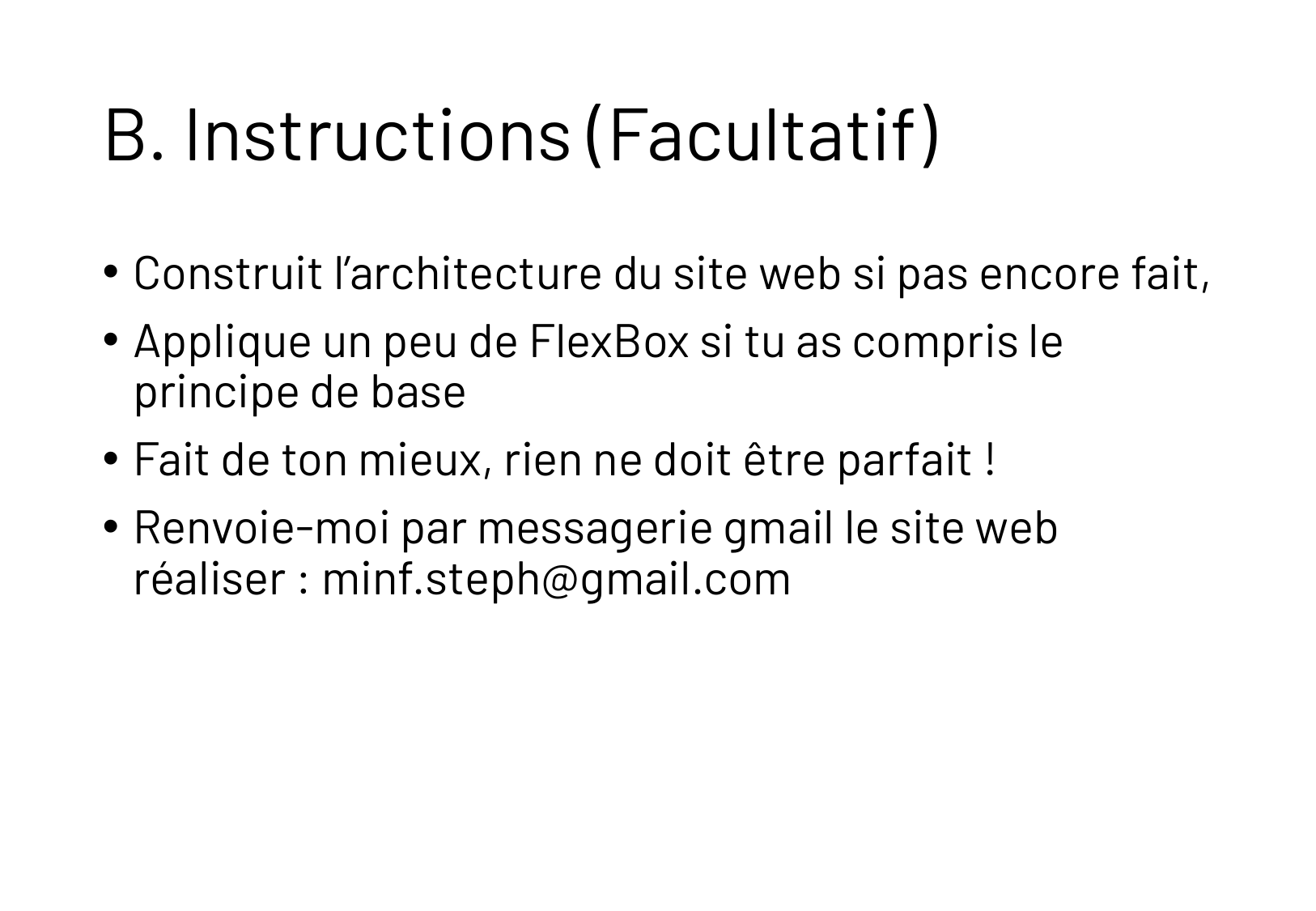

# B. Instructions (Facultatif)
Construit l’architecture du site web si pas encore fait,
Applique un peu de FlexBox si tu as compris le principe de base
Fait de ton mieux, rien ne doit être parfait !
Renvoie-moi par messagerie gmail le site web réaliser : minf.steph@gmail.com